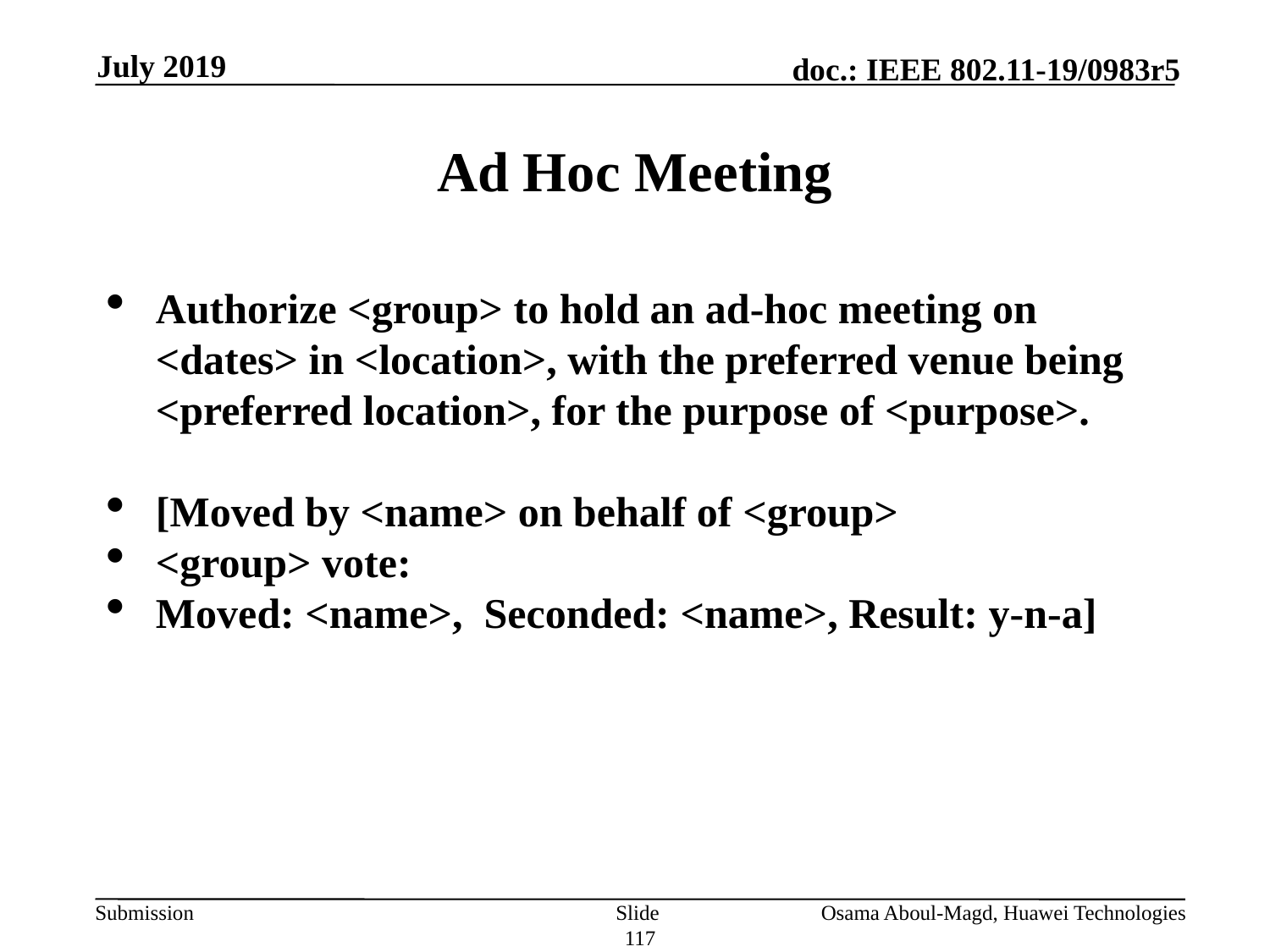

July 2019
# Ad Hoc Meeting
Authorize <group> to hold an ad-hoc meeting on <dates> in <location>, with the preferred venue being <preferred location>, for the purpose of <purpose>.

[Moved by <name> on behalf of <group>
<group> vote:
Moved: <name>,  Seconded: <name>, Result: y-n-a]

Slide 117
Osama Aboul-Magd, Huawei Technologies